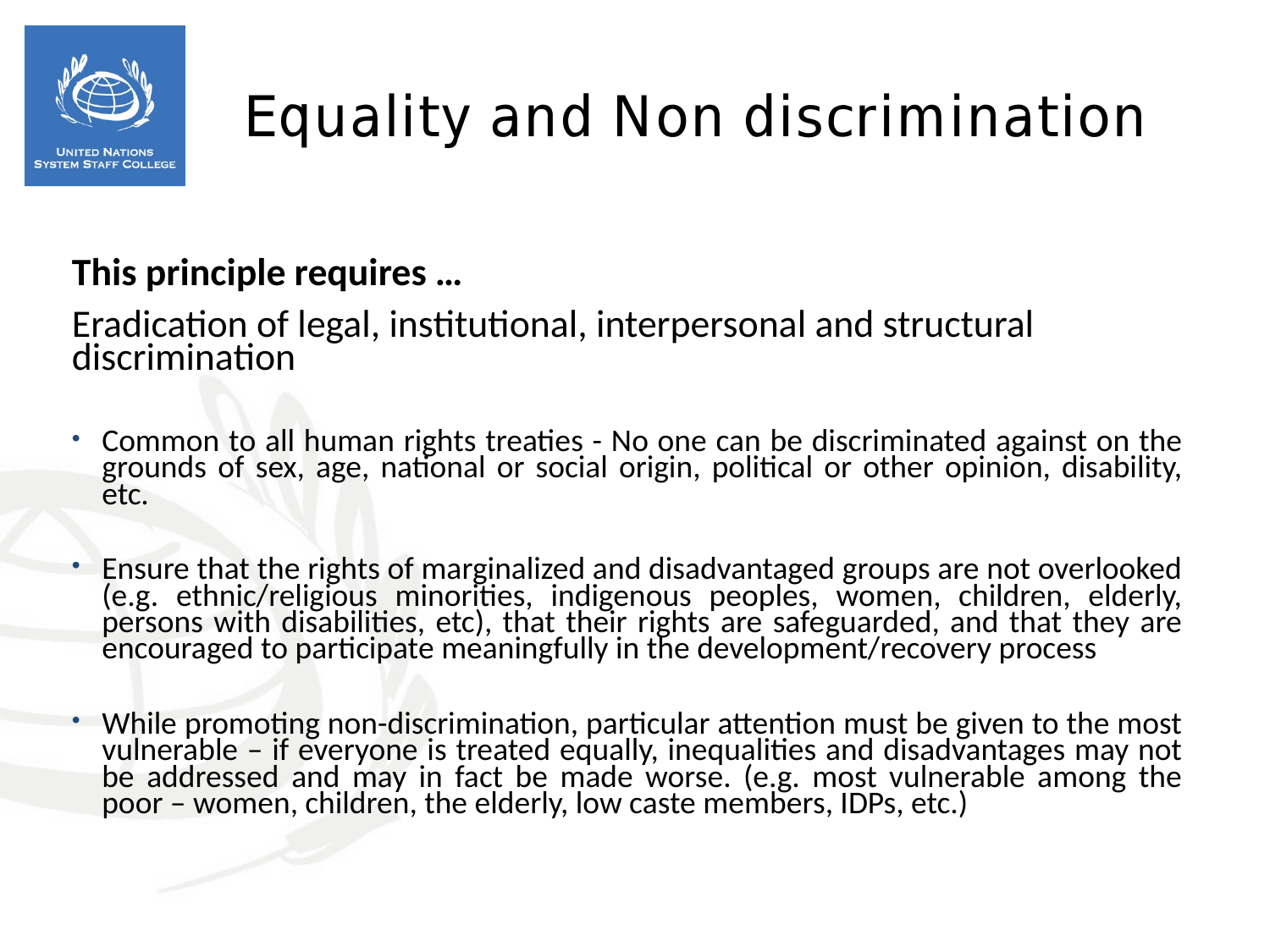

Equality and Non discrimination

This principle requires …
Eradication of legal, institutional, interpersonal and structural discrimination

Common to all human rights treaties - No one can be discriminated against on the grounds of sex, age, national or social origin, political or other opinion, disability, etc.

Ensure that the rights of marginalized and disadvantaged groups are not overlooked (e.g. ethnic/religious minorities, indigenous peoples, women, children, elderly, persons with disabilities, etc), that their rights are safeguarded, and that they are encouraged to participate meaningfully in the development/recovery process

While promoting non-discrimination, particular attention must be given to the most vulnerable – if everyone is treated equally, inequalities and disadvantages may not be addressed and may in fact be made worse. (e.g. most vulnerable among the poor – women, children, the elderly, low caste members, IDPs, etc.)